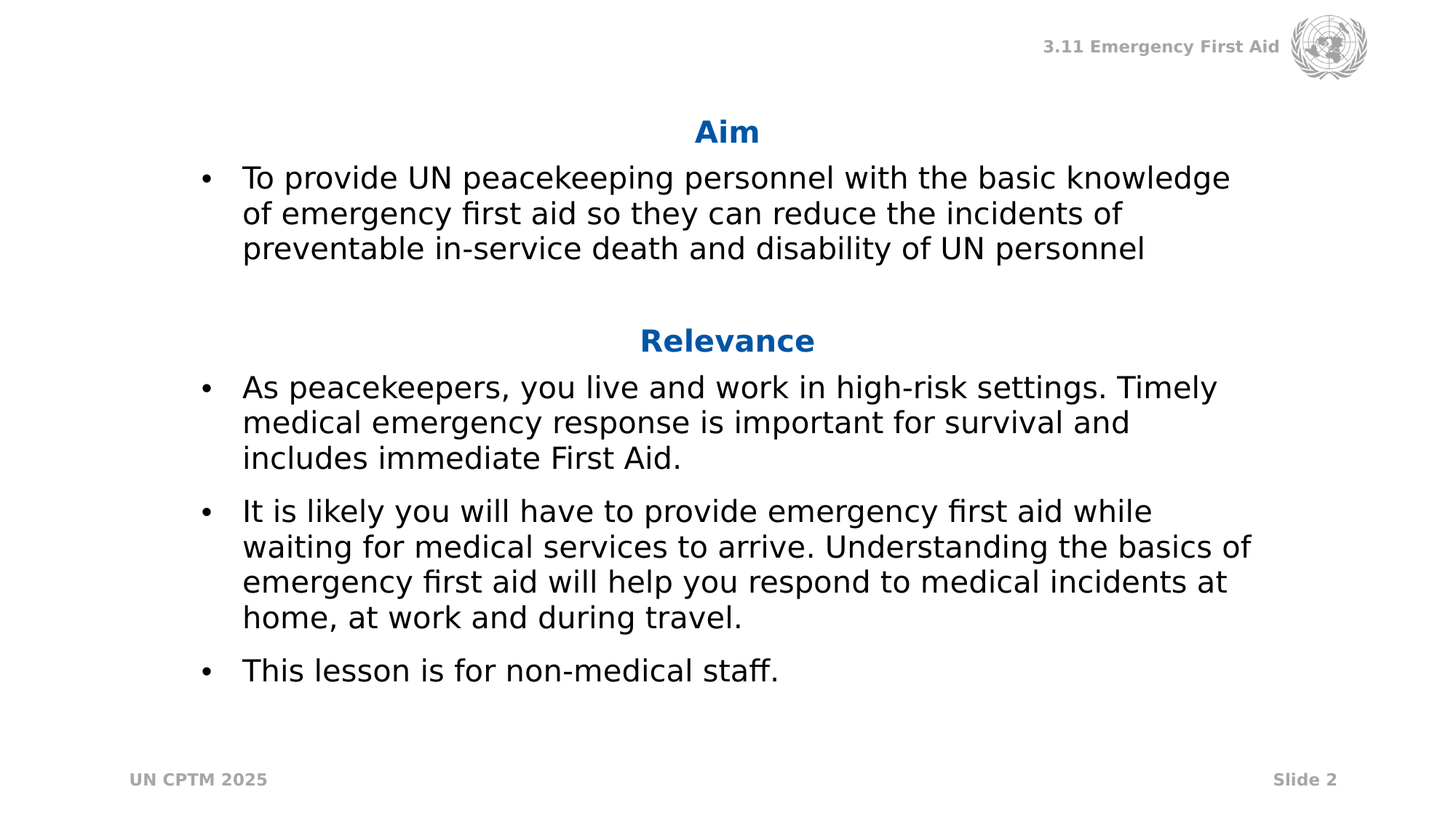

| Aim |
| --- |
| To provide UN peacekeeping personnel with the basic knowledge of emergency first aid so they can reduce the incidents of preventable in-service death and disability of UN personnel |
|  |
| Relevance |
| As peacekeepers, you live and work in high-risk settings. Timely medical emergency response is important for survival and includes immediate First Aid. It is likely you will have to provide emergency first aid while waiting for medical services to arrive. Understanding the basics of emergency first aid will help you respond to medical incidents at home, at work and during travel. This lesson is for non-medical staff. |